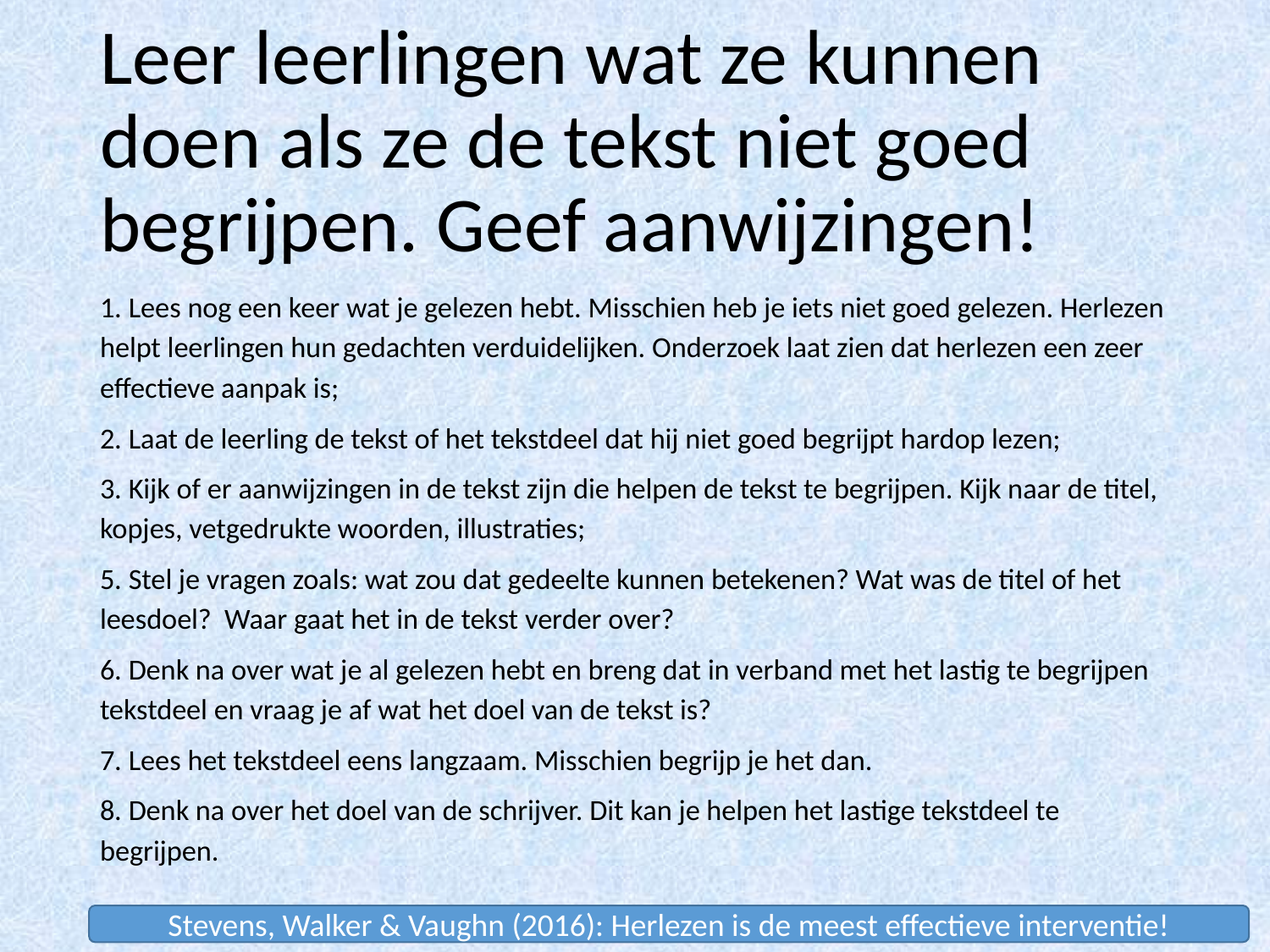

# Leer leerlingen wat ze kunnen doen als ze de tekst niet goed begrijpen. Geef aanwijzingen!
1. Lees nog een keer wat je gelezen hebt. Misschien heb je iets niet goed gelezen. Herlezen helpt leerlingen hun gedachten verduidelijken. Onderzoek laat zien dat herlezen een zeer effectieve aanpak is;
2. Laat de leerling de tekst of het tekstdeel dat hij niet goed begrijpt hardop lezen;
3. Kijk of er aanwijzingen in de tekst zijn die helpen de tekst te begrijpen. Kijk naar de titel, kopjes, vetgedrukte woorden, illustraties;
5. Stel je vragen zoals: wat zou dat gedeelte kunnen betekenen? Wat was de titel of het leesdoel?  Waar gaat het in de tekst verder over?
6. Denk na over wat je al gelezen hebt en breng dat in verband met het lastig te begrijpen tekstdeel en vraag je af wat het doel van de tekst is?
7. Lees het tekstdeel eens langzaam. Misschien begrijp je het dan.
8. Denk na over het doel van de schrijver. Dit kan je helpen het lastige tekstdeel te begrijpen.

Stevens, Walker & Vaughn (2016): Herlezen is de meest effectieve interventie!